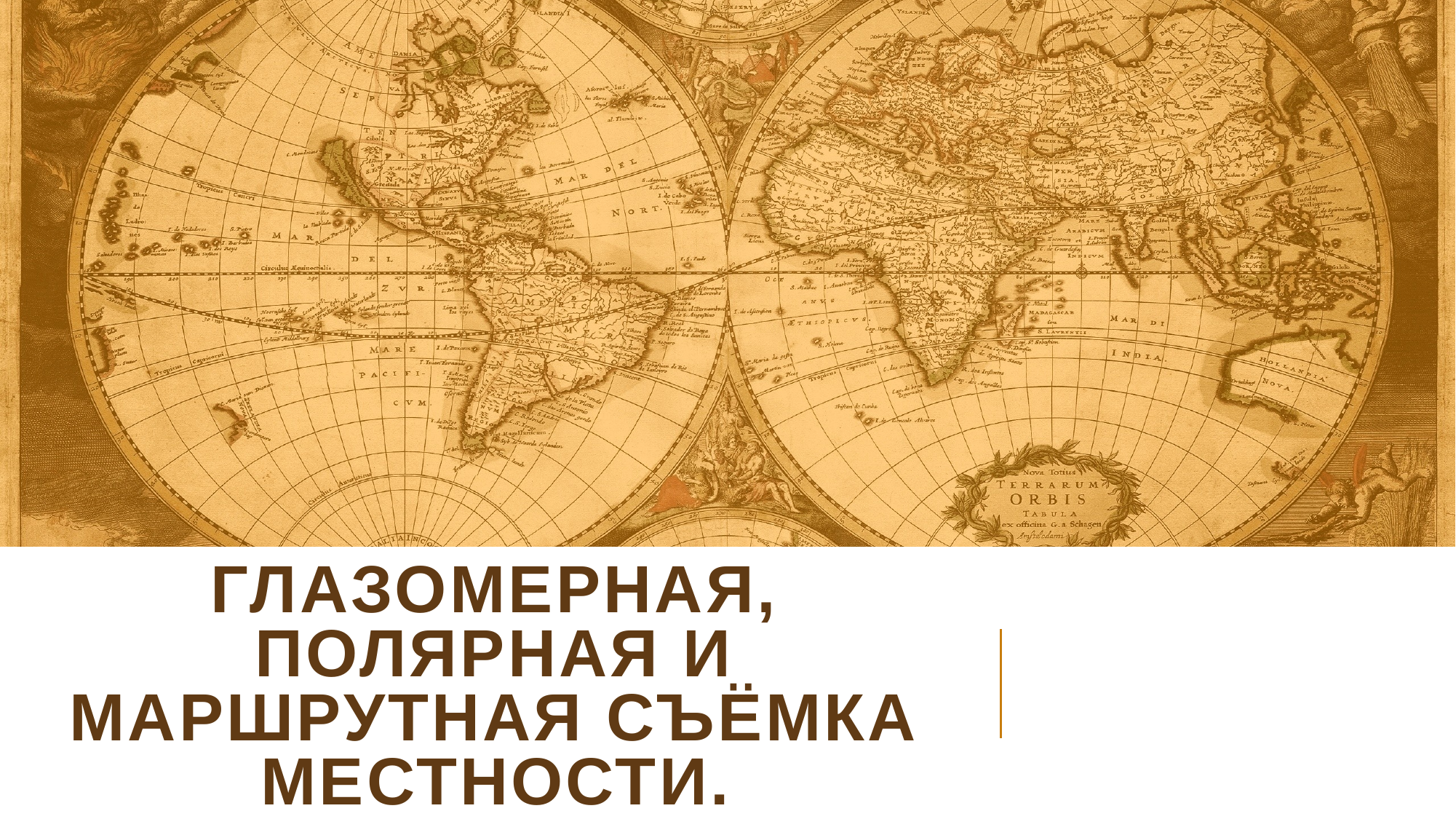

# Глазомерная, полярная и маршрутная съёмка местности.